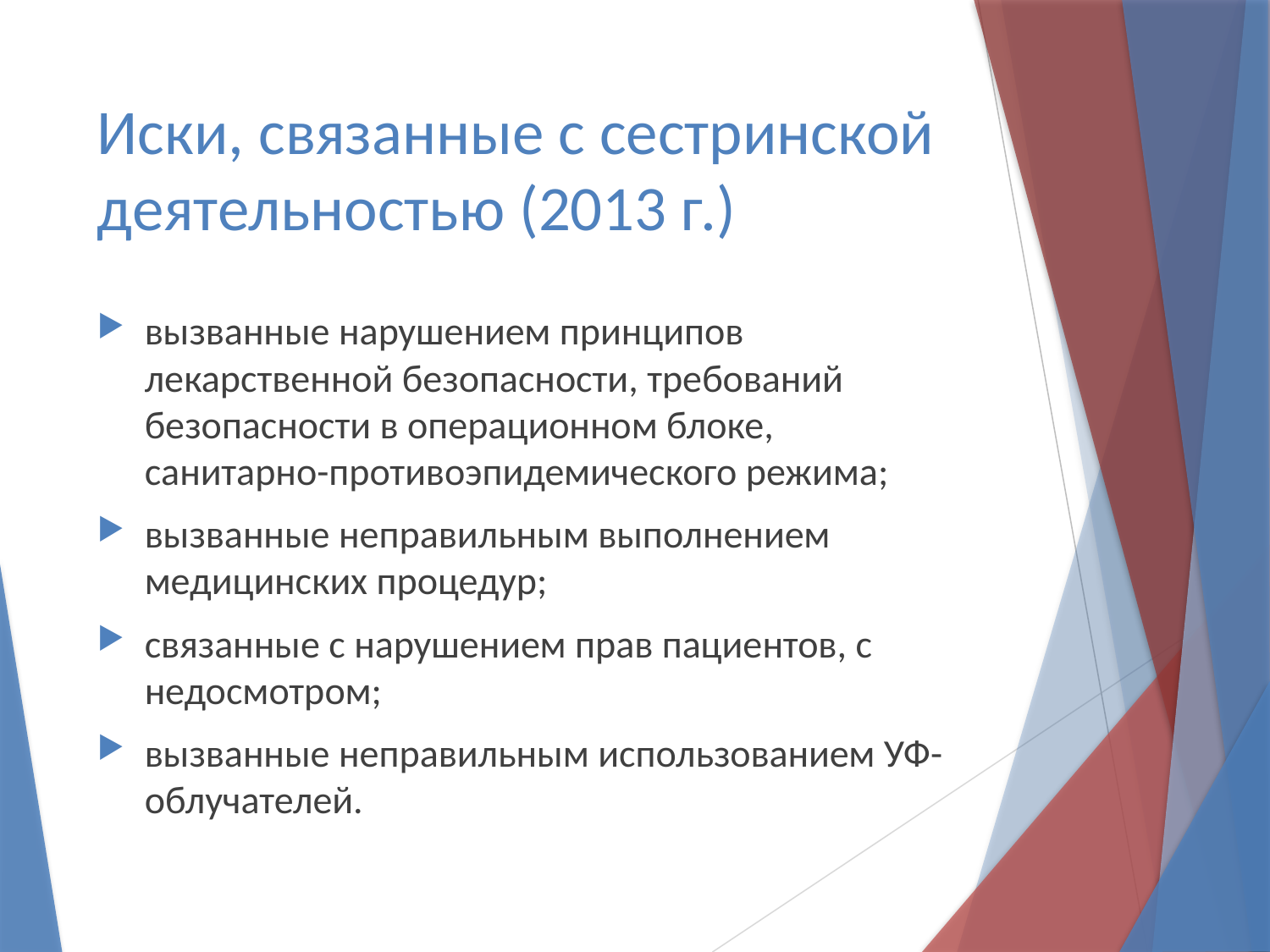

# Иски, связанные с сестринской деятельностью (2013 г.)
вызванные нарушением принципов лекарственной безопасности, требований безопасности в операционном блоке, санитарно-противоэпидемического режима;
вызванные неправильным выполнением медицинских процедур;
связанные с нарушением прав пациентов, с недосмотром;
вызванные неправильным использованием УФ-облучателей.